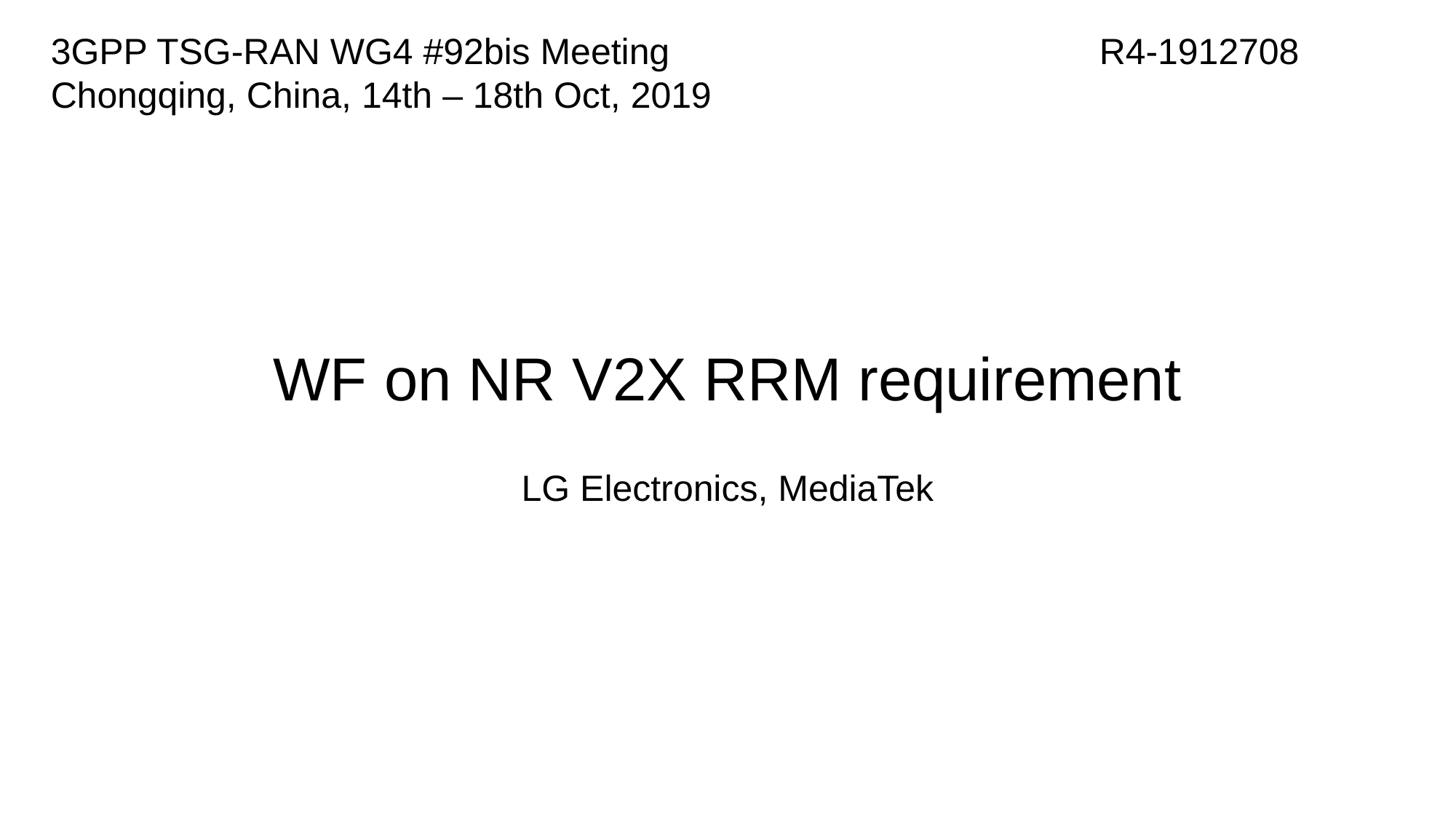

3GPP TSG-RAN WG4 #92bis Meeting
Chongqing, China, 14th – 18th Oct, 2019
R4-1912708
# WF on NR V2X RRM requirement
LG Electronics, MediaTek